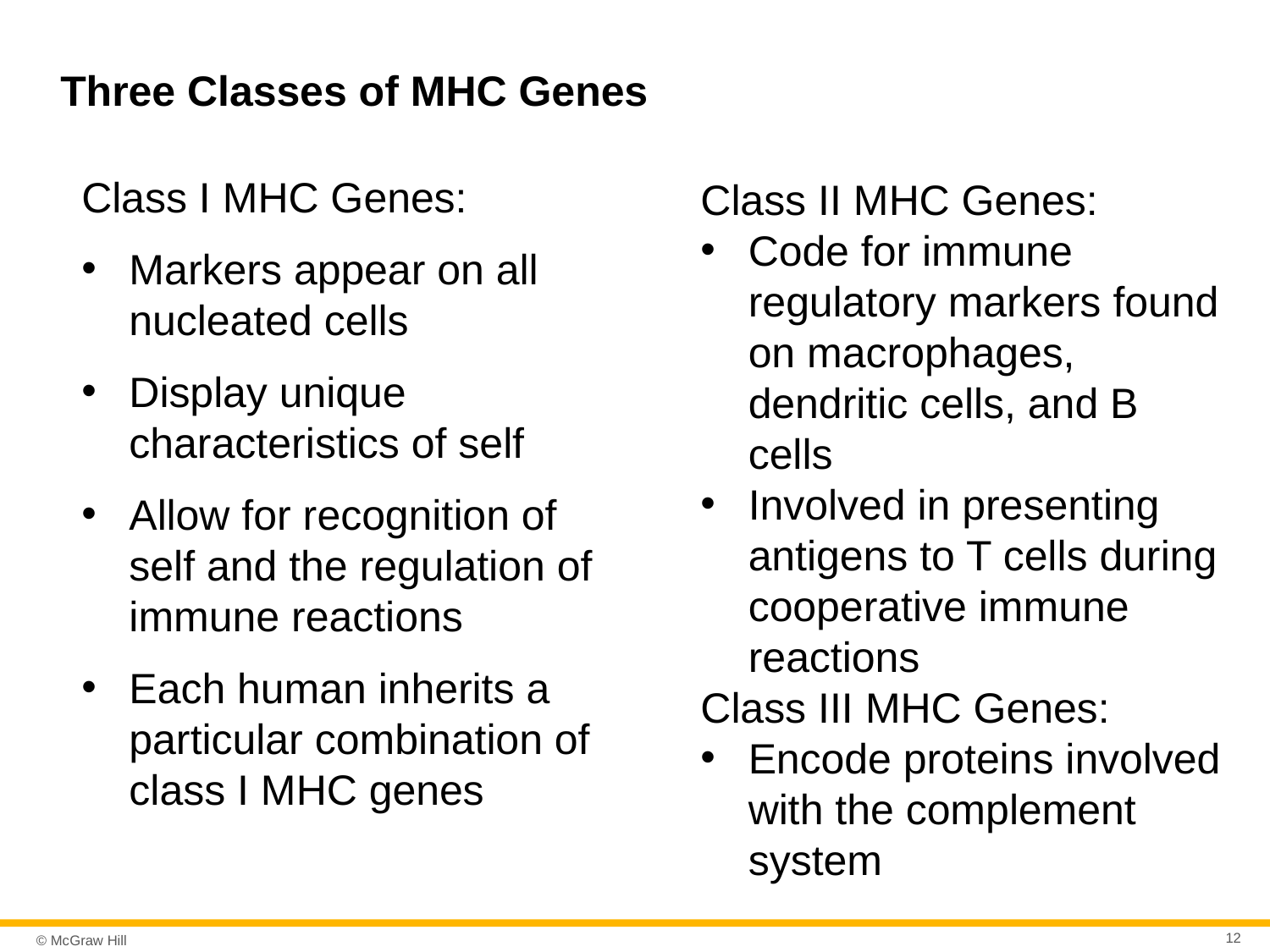

# Three Classes of MHC Genes
Class I MHC Genes:
Markers appear on all nucleated cells
Display unique characteristics of self
Allow for recognition of self and the regulation of immune reactions
Each human inherits a particular combination of class I MHC genes
Class II MHC Genes:
Code for immune regulatory markers found on macrophages, dendritic cells, and B cells
Involved in presenting antigens to T cells during cooperative immune reactions
Class III MHC Genes:
Encode proteins involved with the complement system